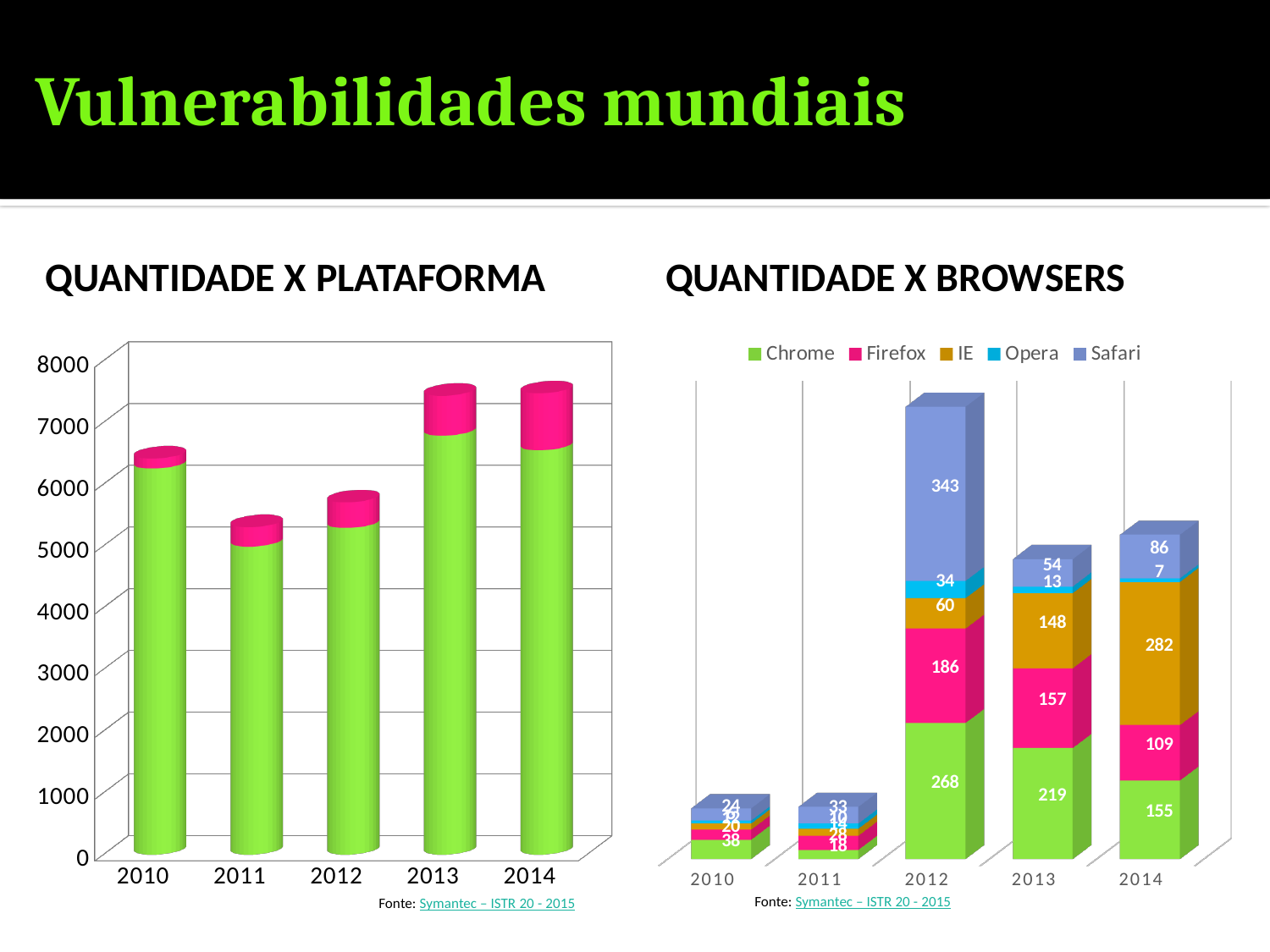

# Vulnerabilidades mundiais
Quantidade X PLATAFORMA
Quantidade x browsers

[unsupported chart]

[unsupported chart]

Fonte: Symantec – ISTR 20 - 2015
Fonte: Symantec – ISTR 20 - 2015